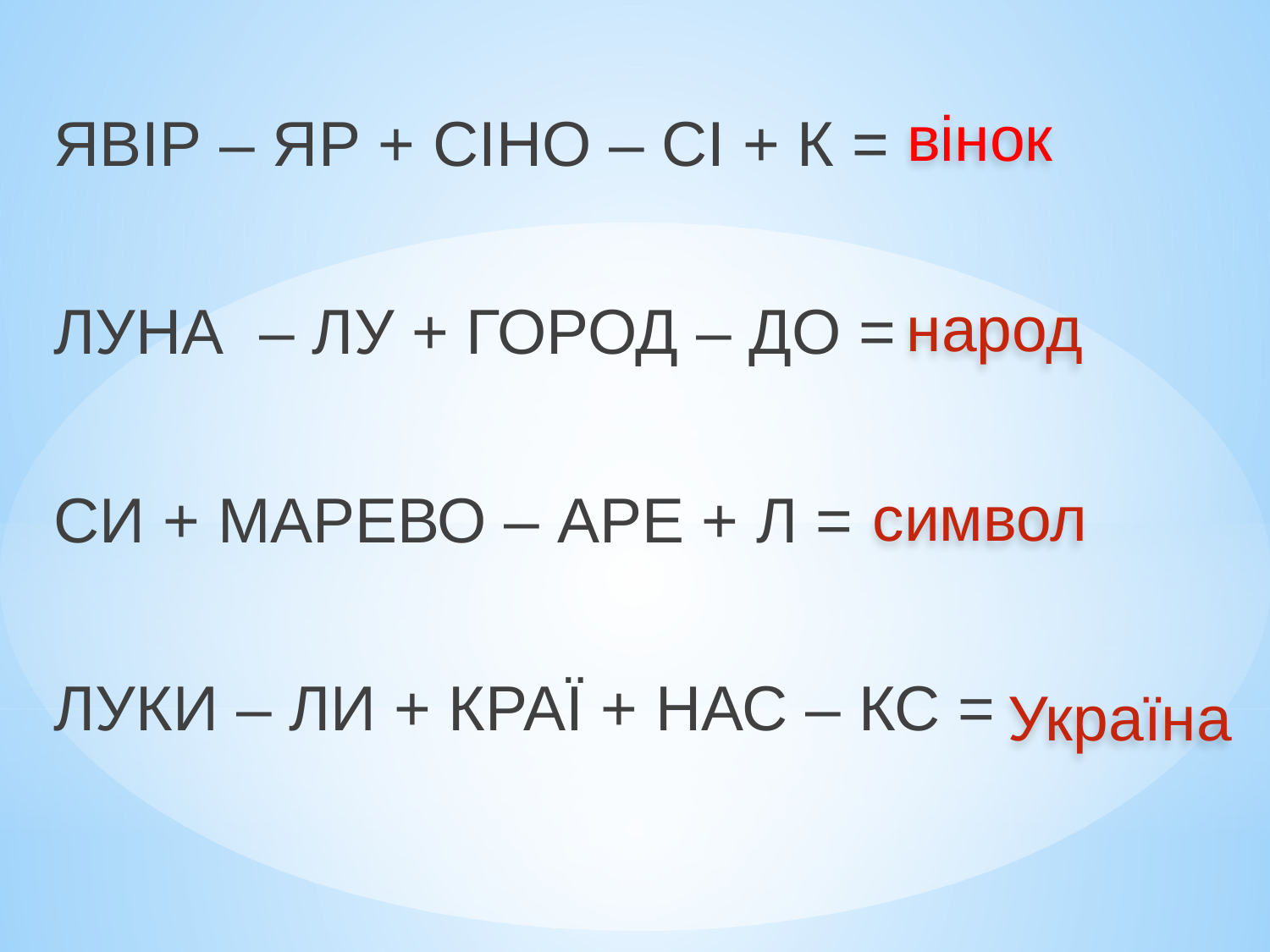

ЯВІР – ЯР + СІНО – СІ + К =

ЛУНА  – ЛУ + ГОРОД – ДО =

СИ + МАРЕВО – АРЕ + Л =

ЛУКИ – ЛИ + КРАЇ + НАС – КС =
вінок
народ
символ
Україна